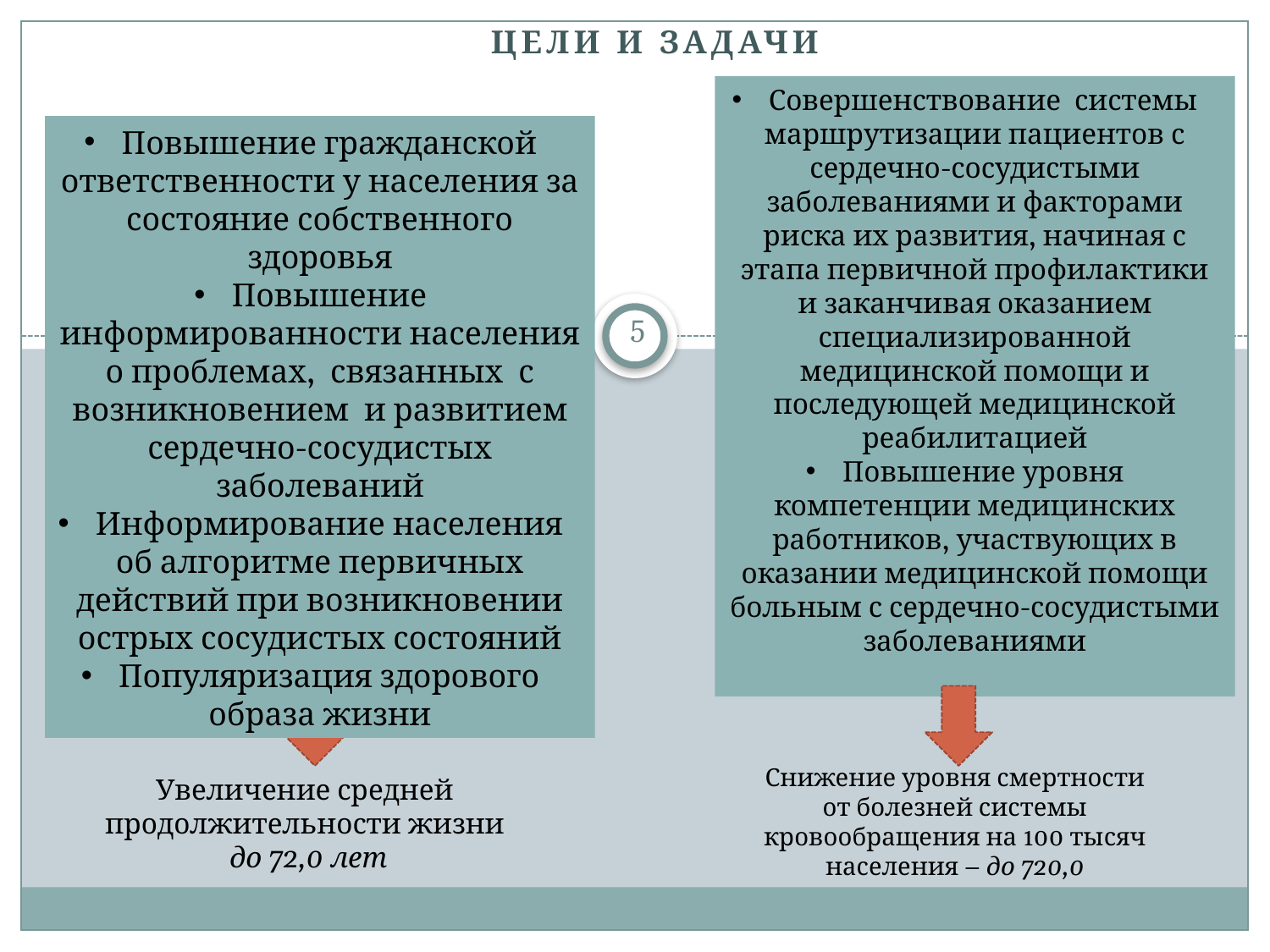

Цели и задачи

#
 Совершенствование  системы маршрутизации пациентов с сердечно-сосудистыми заболеваниями и факторами риска их развития, начиная с этапа первичной профилактики и заканчивая оказанием специализированной медицинской помощи и последующей медицинской реабилитацией
 Повышение уровня компетенции медицинских работников, участвующих в оказании медицинской помощи больным с сердечно-сосудистыми заболеваниями

 Повышение гражданской ответственности у населения за состояние собственного здоровья
 Повышение информированности населения о проблемах,  связанных  с возникновением  и развитием сердечно-сосудистых заболеваний
 Информирование населения об алгоритме первичных действий при возникновении острых сосудистых состояний
 Популяризация здорового образа жизни
5

Снижение уровня смертности от болезней системы кровообращения на 100 тысяч населения – до 720,0
Увеличение средней продолжительности жизни
 до 72,0 лет